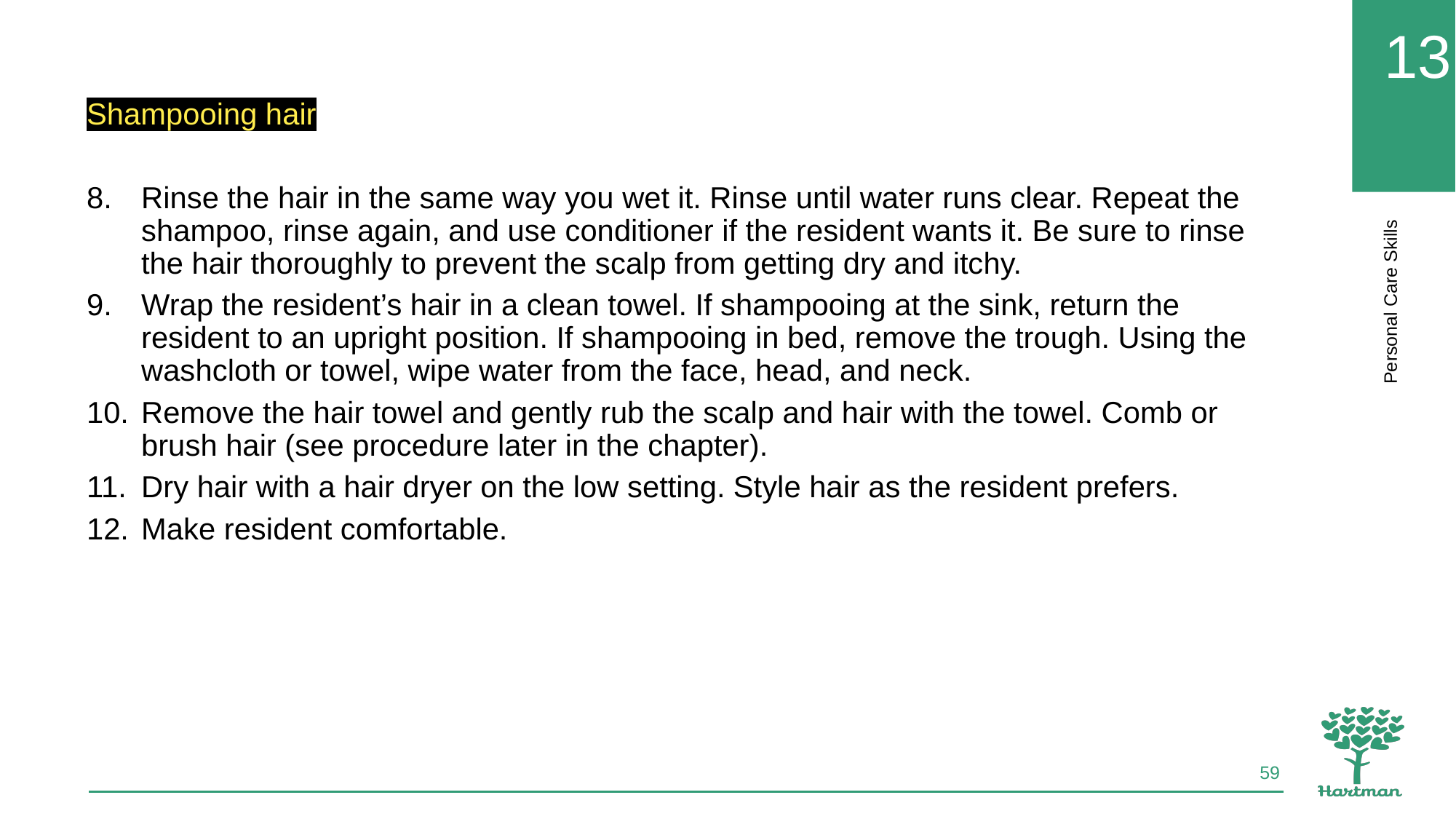

Shampooing hair

Rinse the hair in the same way you wet it. Rinse until water runs clear. Repeat the shampoo, rinse again, and use conditioner if the resident wants it. Be sure to rinse the hair thoroughly to prevent the scalp from getting dry and itchy.
Wrap the resident’s hair in a clean towel. If shampooing at the sink, return the resident to an upright position. If shampooing in bed, remove the trough. Using the washcloth or towel, wipe water from the face, head, and neck.
Remove the hair towel and gently rub the scalp and hair with the towel. Comb or brush hair (see procedure later in the chapter).
Dry hair with a hair dryer on the low setting. Style hair as the resident prefers.
Make resident comfortable.

59